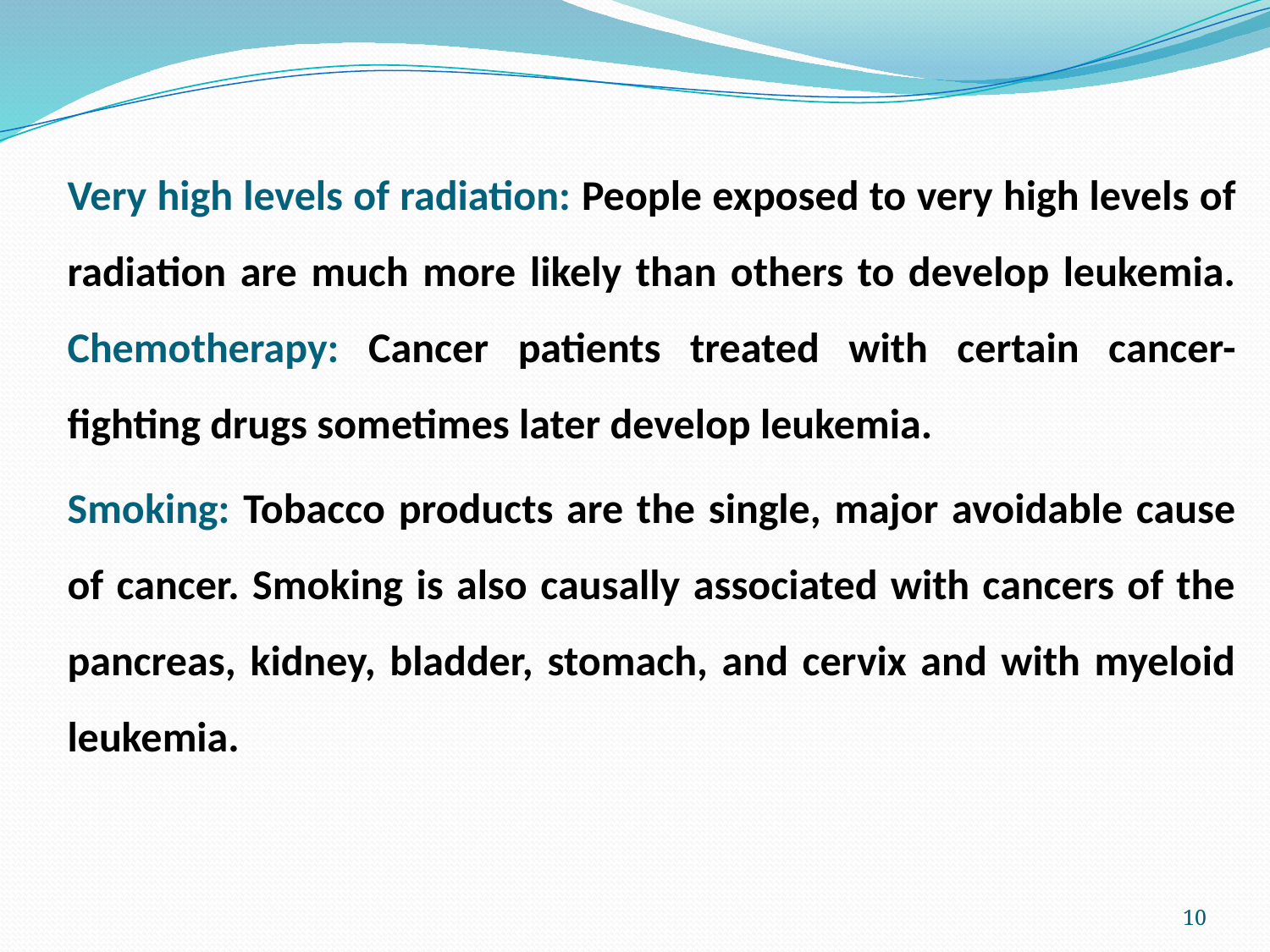

Very high levels of radiation: People exposed to very high levels of radiation are much more likely than others to develop leukemia. Chemotherapy: Cancer patients treated with certain cancer-fighting drugs sometimes later develop leukemia.
Smoking: Tobacco products are the single, major avoidable cause of cancer. Smoking is also causally associated with cancers of the pancreas, kidney, bladder, stomach, and cervix and with myeloid leukemia.

10